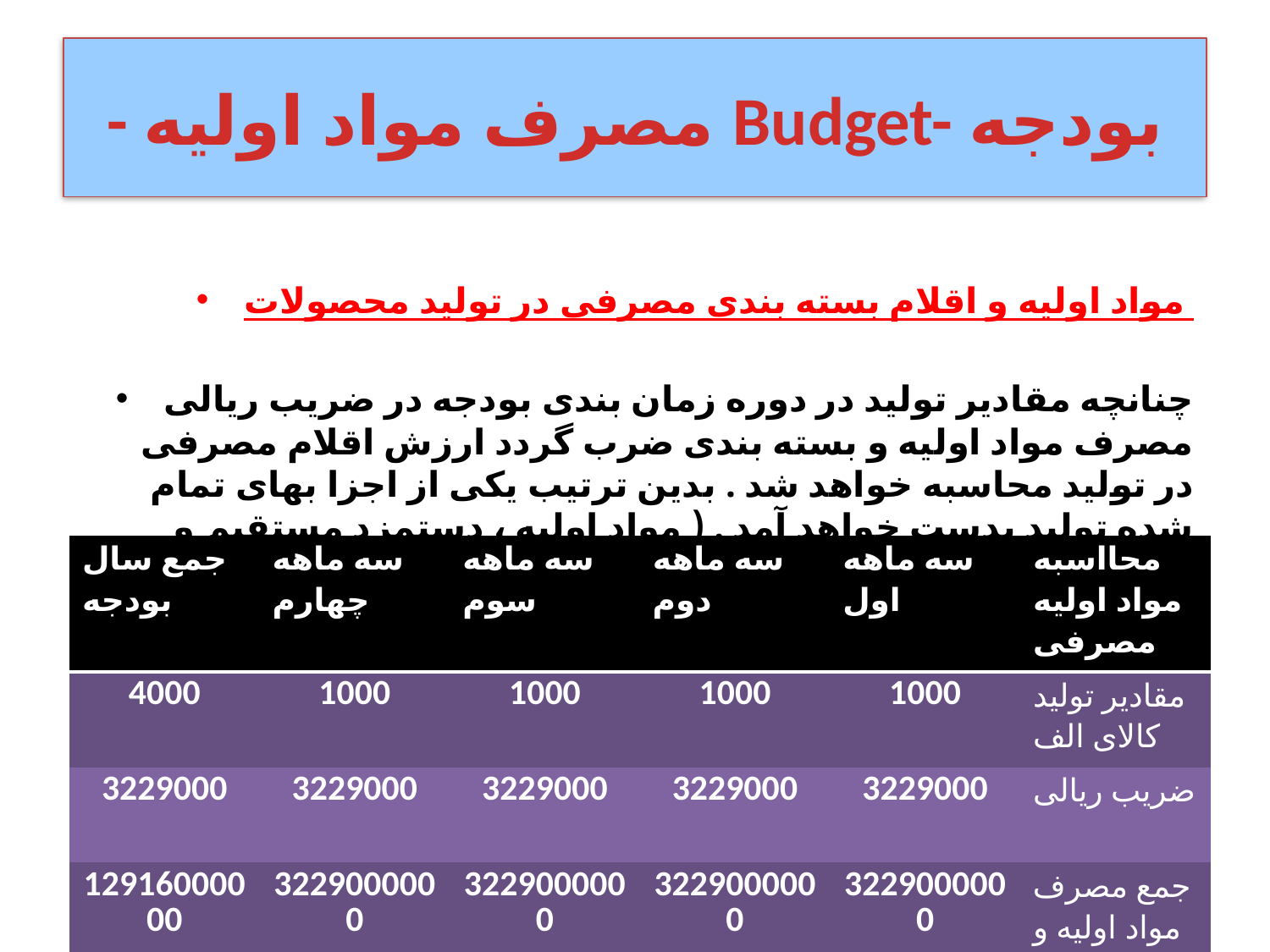

# - مصرف مواد اولیه Budget- بودجه

مواد اولیه و اقلام بسته بندی مصرفی در تولید محصولات

چنانچه مقادیر تولید در دوره زمان بندی بودجه در ضریب ریالی مصرف مواد اولیه و بسته بندی ضرب گردد ارزش اقلام مصرفی در تولید محاسبه خواهد شد . بدین ترتیب یکی از اجزا بهای تمام شده تولید بدست خواهد آمد . ( مواد اولیه ، دستمزد مستقیم و سربار کارخانه )
| جمع سال بودجه | سه ماهه چهارم | سه ماهه سوم | سه ماهه دوم | سه ماهه اول | محااسبه مواد اولیه مصرفی |
| --- | --- | --- | --- | --- | --- |
| 4000 | 1000 | 1000 | 1000 | 1000 | مقادیر تولید کالای الف |
| 3229000 | 3229000 | 3229000 | 3229000 | 3229000 | ضریب ریالی |
| 12916000000 | 3229000000 | 3229000000 | 3229000000 | 3229000000 | جمع مصرف مواد اولیه و بسته بندی |